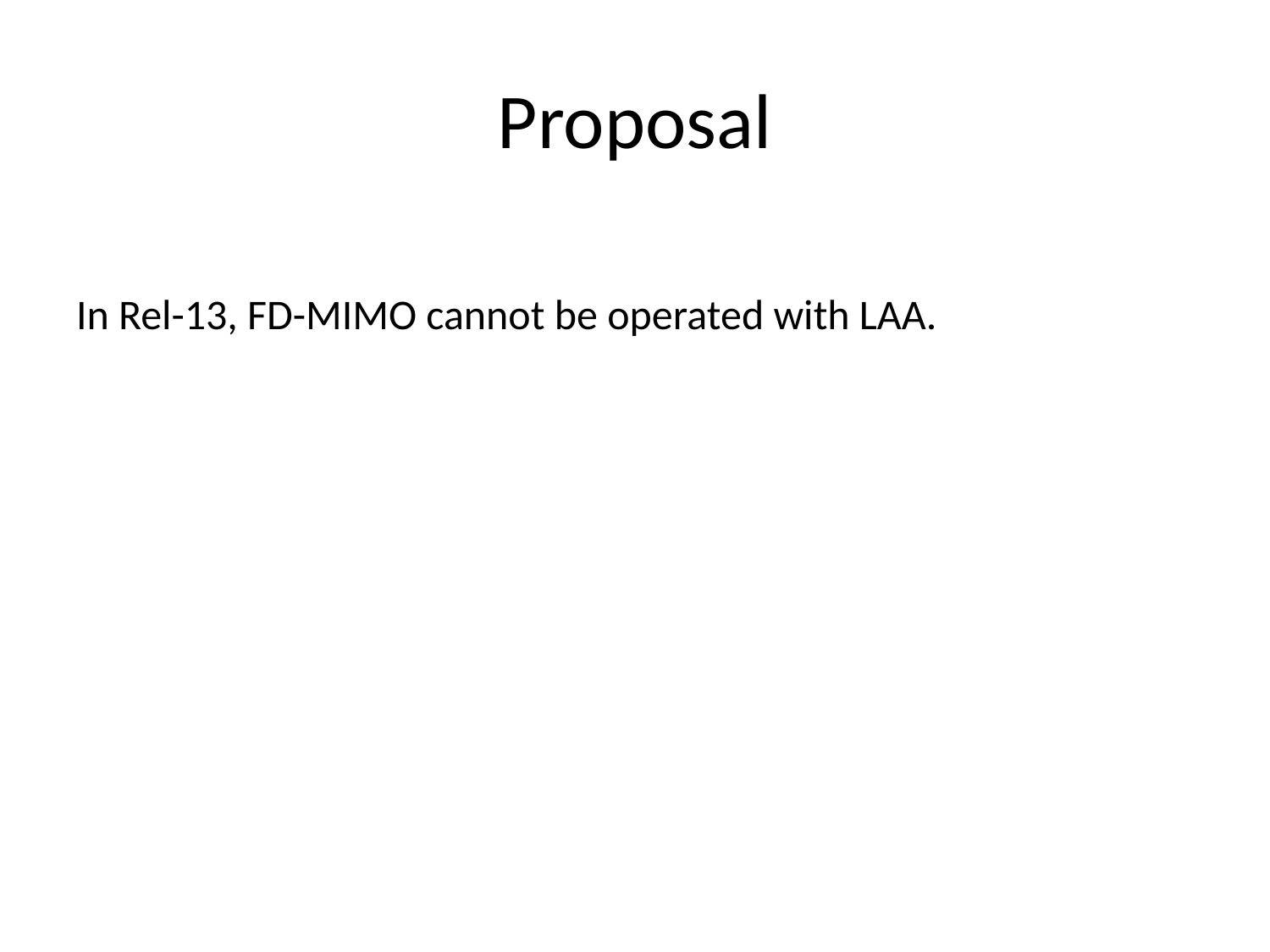

# Proposal

In Rel-13, FD-MIMO cannot be operated with LAA.